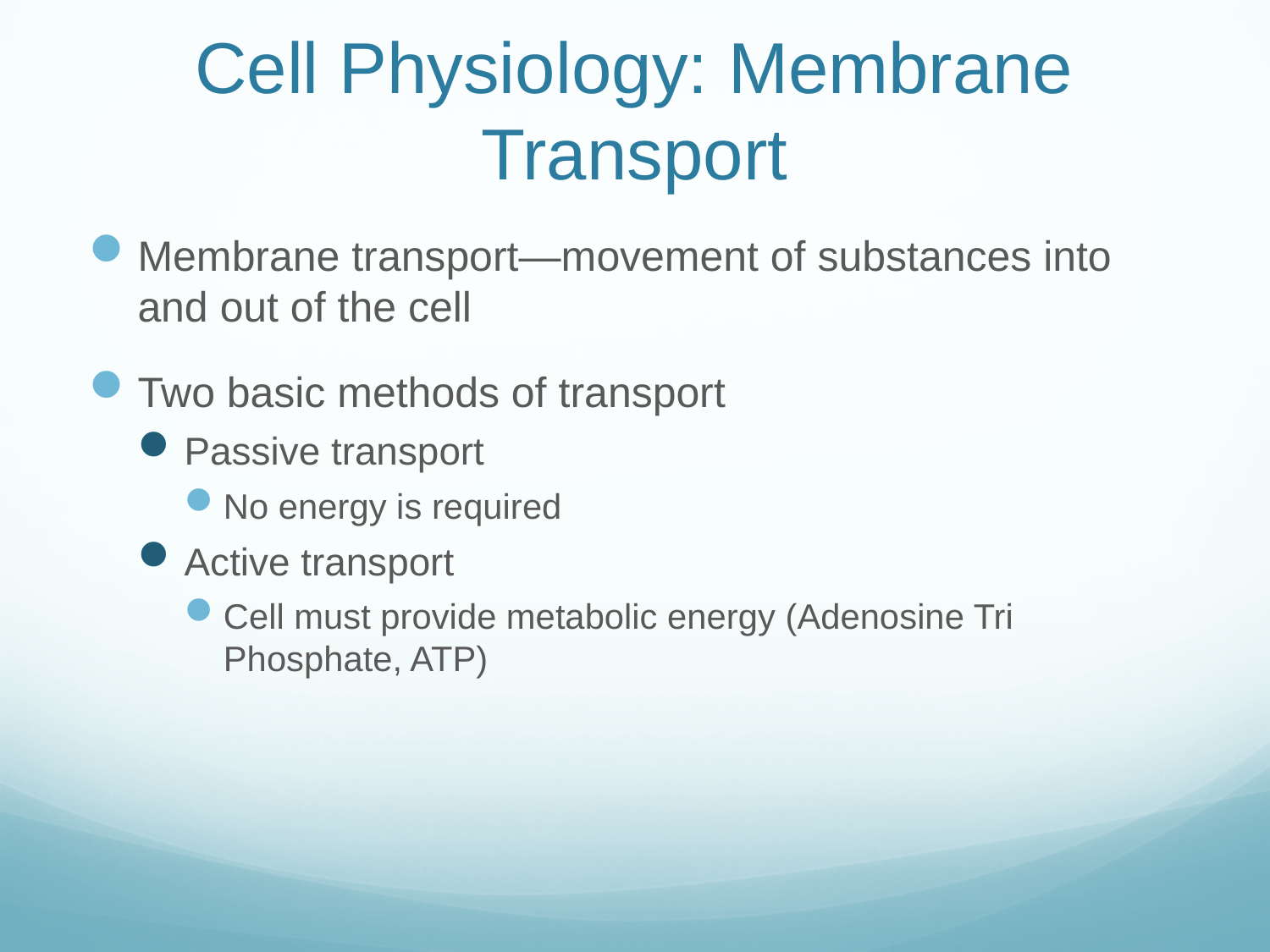

# Cell Physiology: Membrane Transport
Membrane transport—movement of substances into and out of the cell
Two basic methods of transport
Passive transport
No energy is required
Active transport
Cell must provide metabolic energy (Adenosine Tri Phosphate, ATP)